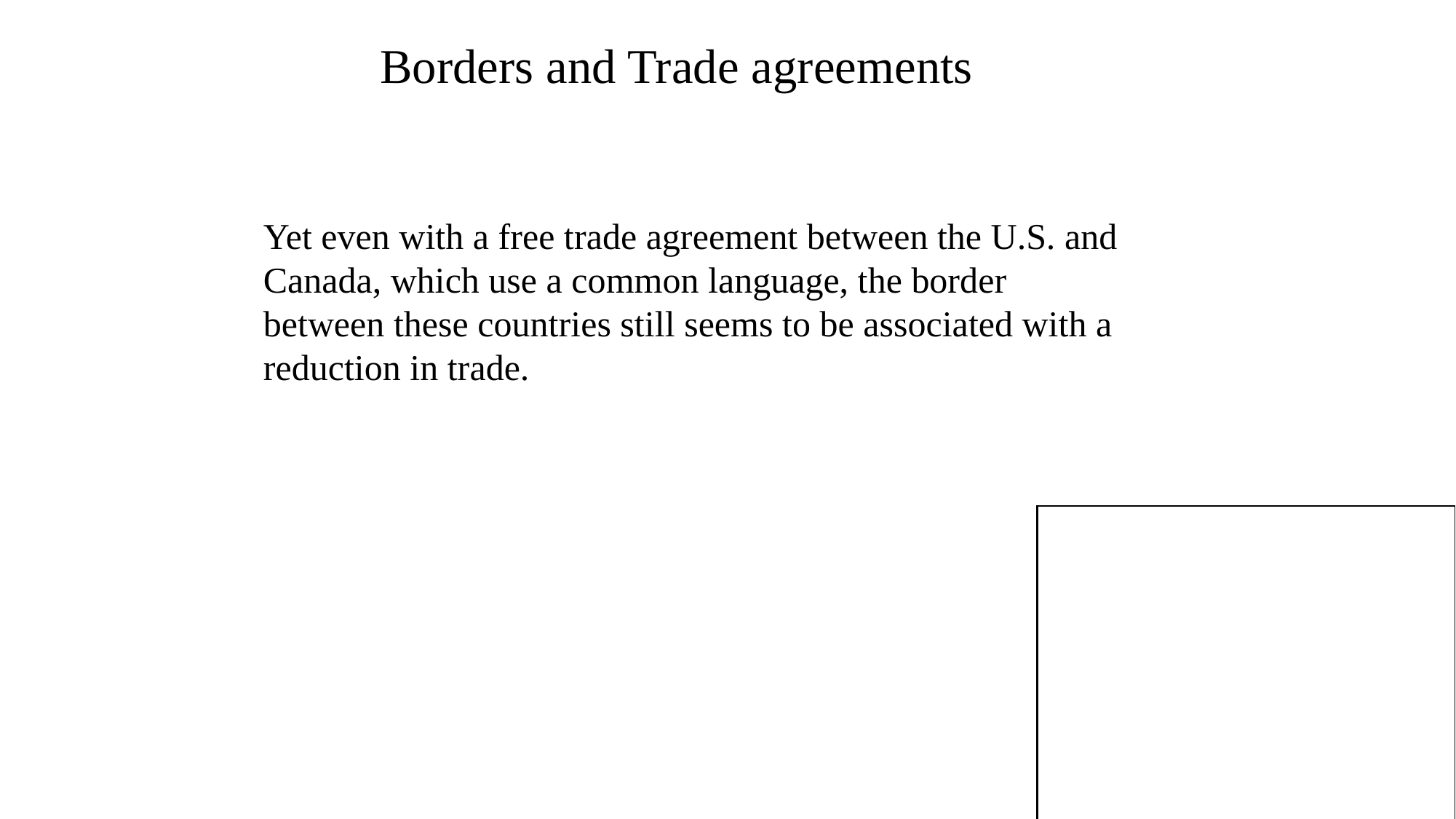

Borders and Trade agreements
Yet even with a free trade agreement between the U.S. and Canada, which use a common language, the border between these countries still seems to be associated with a reduction in trade.